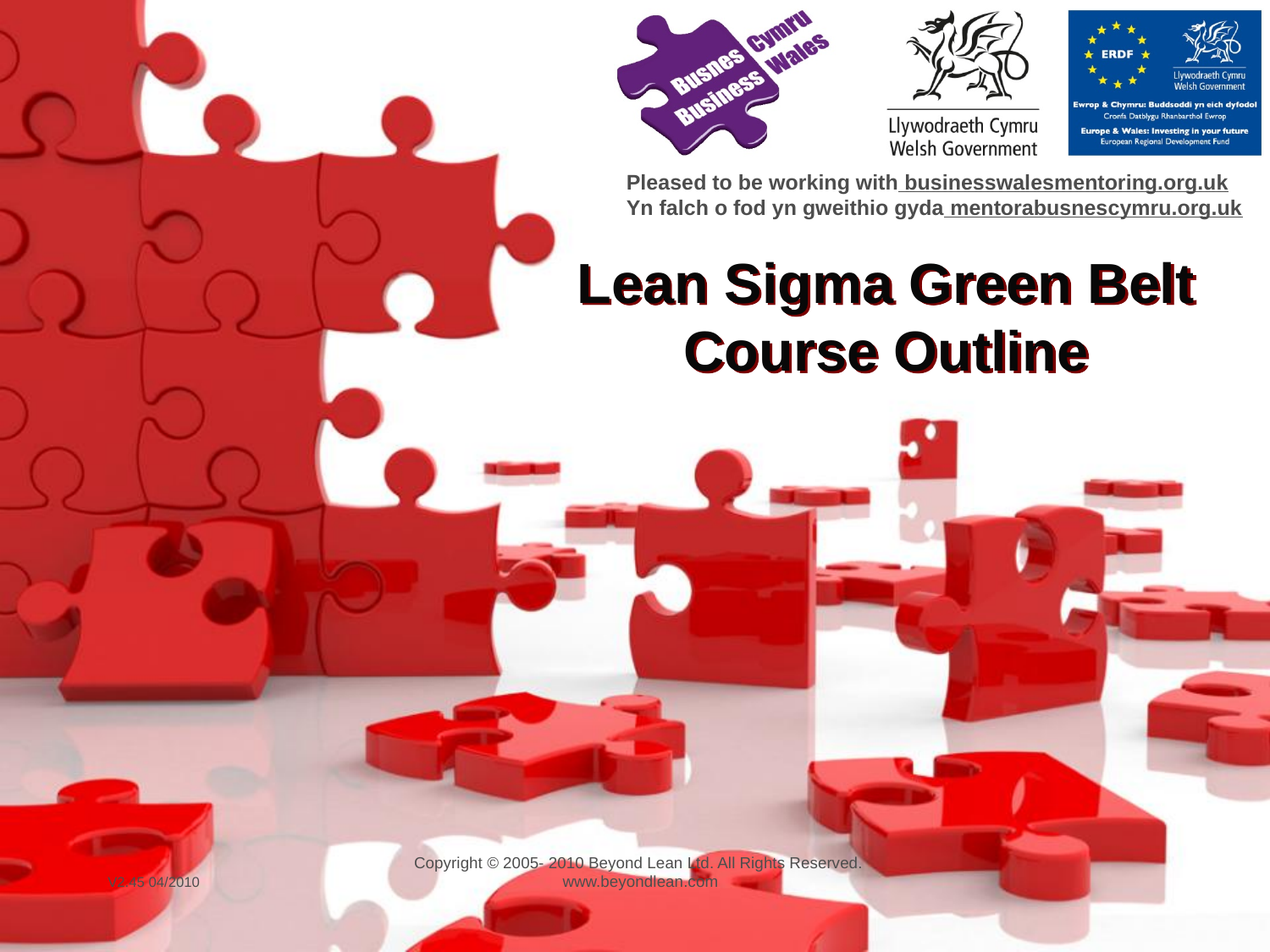

# Lean Sigma Green Belt Course Outline